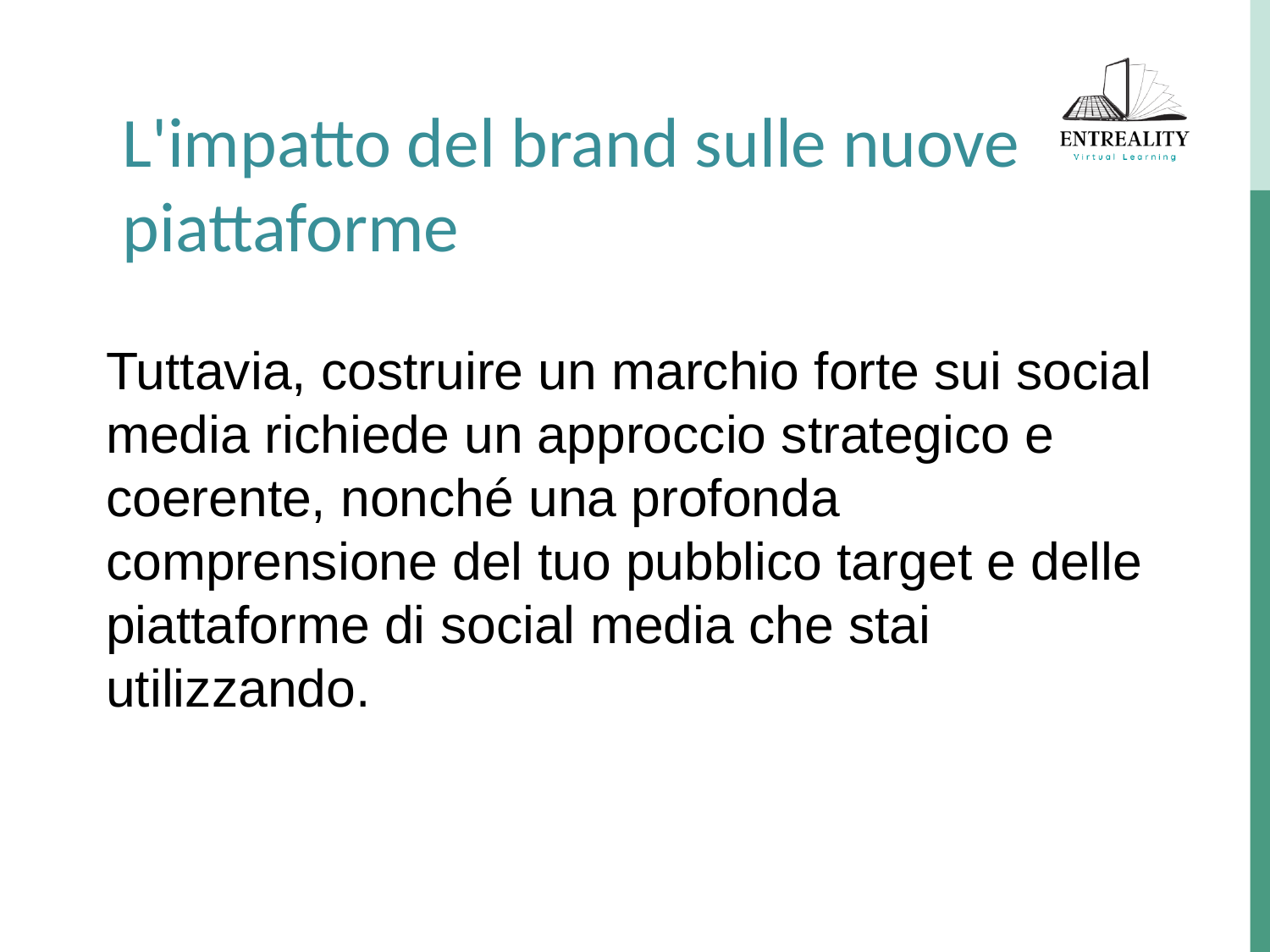

L'impatto del brand sulle nuove piattaforme
Tuttavia, costruire un marchio forte sui social media richiede un approccio strategico e coerente, nonché una profonda comprensione del tuo pubblico target e delle piattaforme di social media che stai utilizzando.